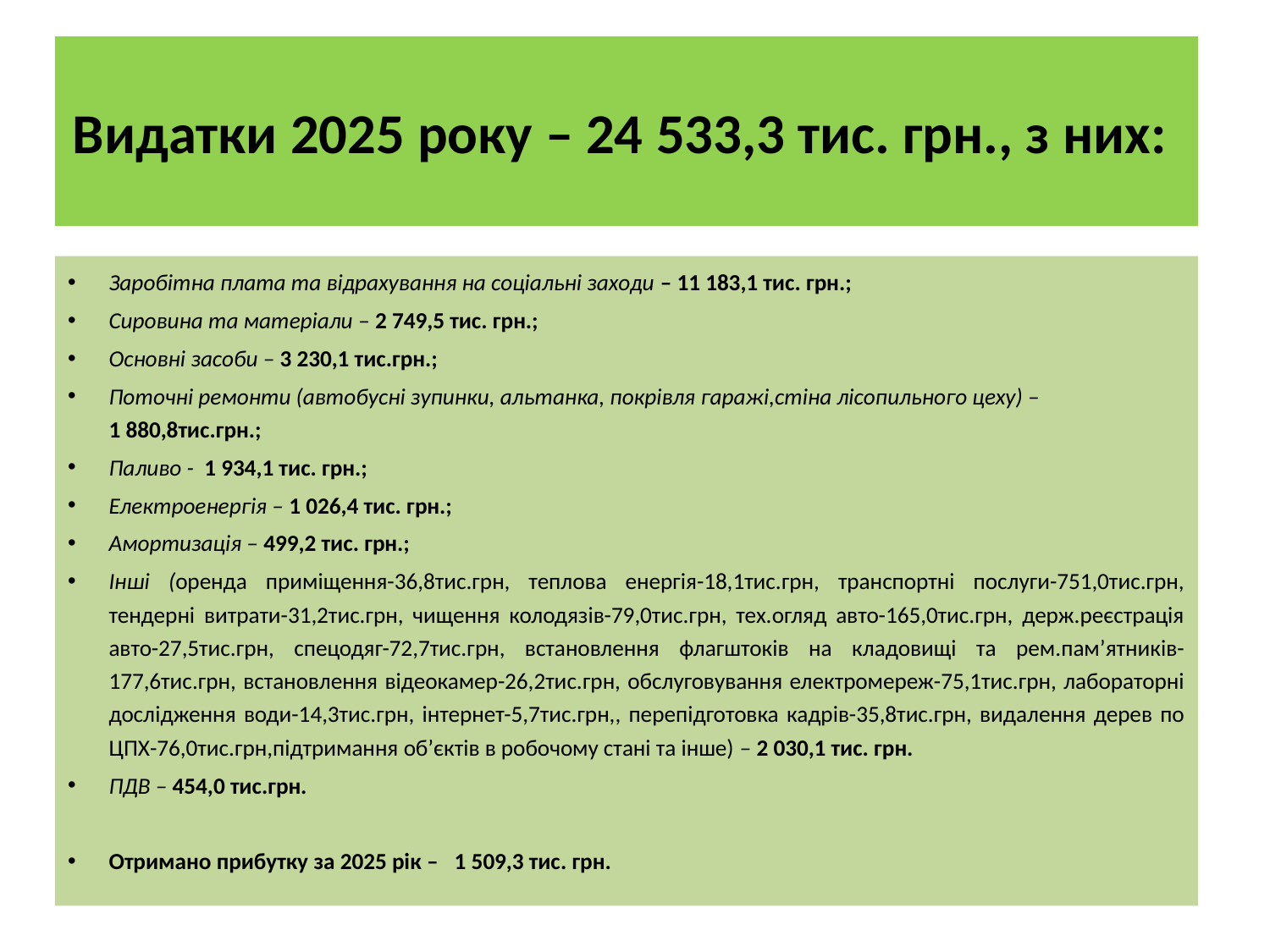

# Видатки 2025 року – 24 533,3 тис. грн., з них:
Заробітна плата та відрахування на соціальні заходи – 11 183,1 тис. грн.;
Сировина та матеріали – 2 749,5 тис. грн.;
Основні засоби – 3 230,1 тис.грн.;
Поточні ремонти (автобусні зупинки, альтанка, покрівля гаражі,стіна лісопильного цеху) – 1 880,8тис.грн.;
Паливо -  1 934,1 тис. грн.;
Електроенергія – 1 026,4 тис. грн.;
Амортизація – 499,2 тис. грн.;
Інші (оренда приміщення-36,8тис.грн, теплова енергія-18,1тис.грн, транспортні послуги-751,0тис.грн, тендерні витрати-31,2тис.грн, чищення колодязів-79,0тис.грн, тех.огляд авто-165,0тис.грн, держ.реєстрація авто-27,5тис.грн, спецодяг-72,7тис.грн, встановлення флагштоків на кладовищі та рем.пам’ятників-177,6тис.грн, встановлення відеокамер-26,2тис.грн, обслуговування електромереж-75,1тис.грн, лабораторні дослідження води-14,3тис.грн, інтернет-5,7тис.грн,, перепідготовка кадрів-35,8тис.грн, видалення дерев по ЦПХ-76,0тис.грн,підтримання об’єктів в робочому стані та інше) – 2 030,1 тис. грн.
ПДВ – 454,0 тис.грн.

Отримано прибутку за 2025 рік –   1 509,3 тис. грн.